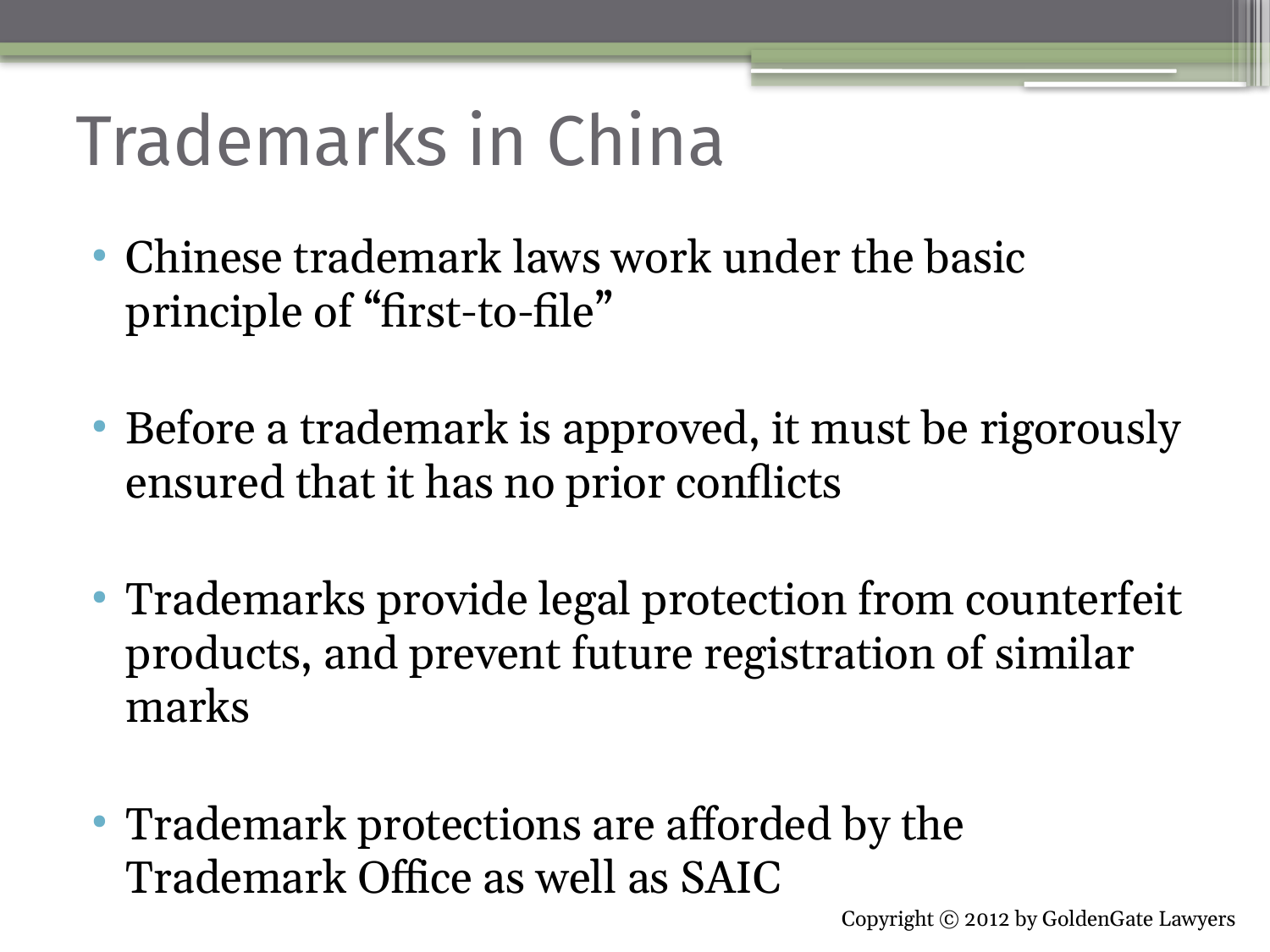

# Trademarks in China
Chinese trademark laws work under the basic principle of “first-to-file”

Before a trademark is approved, it must be rigorously ensured that it has no prior conflicts

Trademarks provide legal protection from counterfeit products, and prevent future registration of similar marks

Trademark protections are afforded by the Trademark Office as well as SAIC

Copyright © 2012 by GoldenGate Lawyers